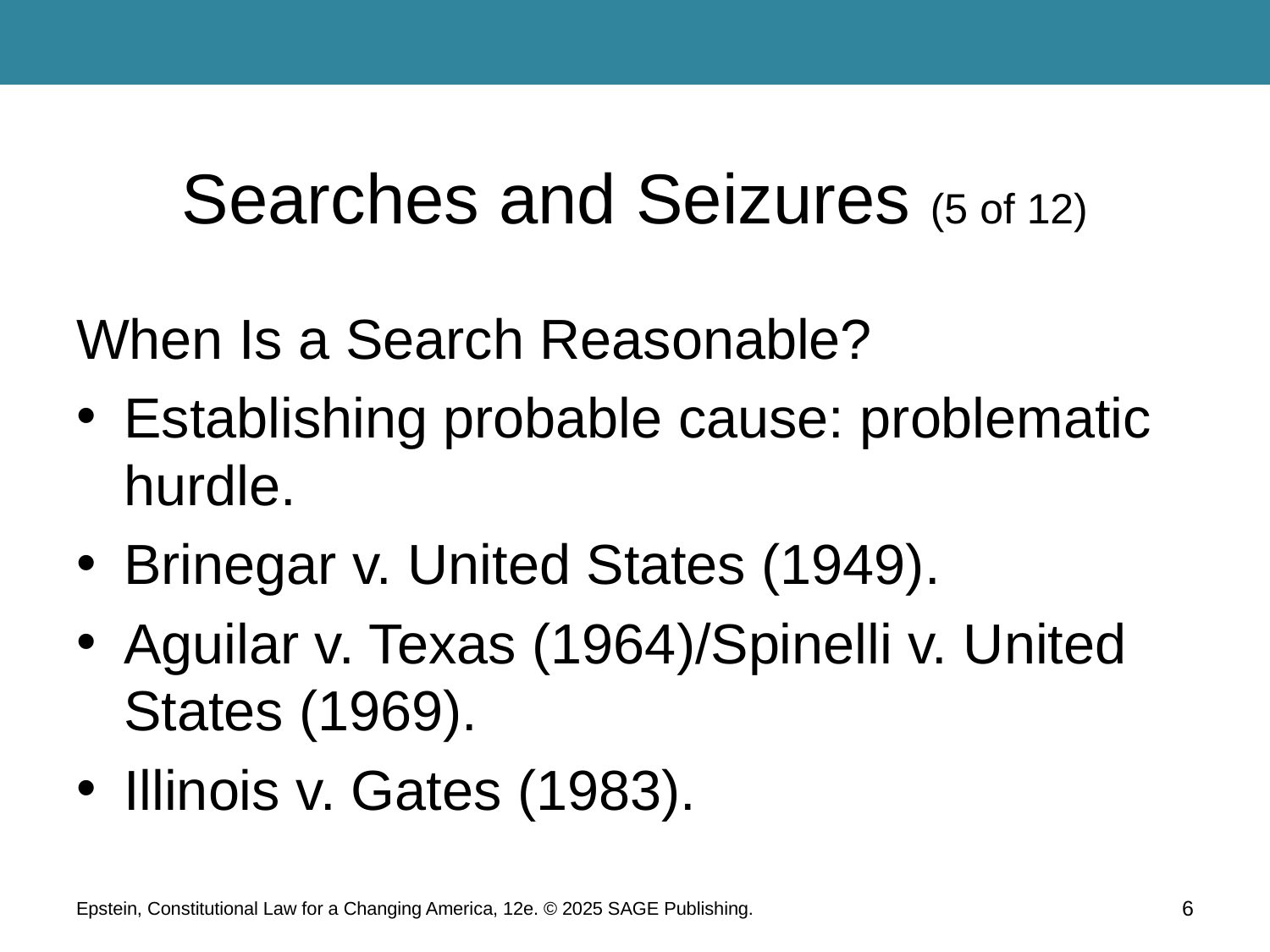

# Searches and Seizures (5 of 12)
When Is a Search Reasonable?
Establishing probable cause: problematic hurdle.
Brinegar v. United States (1949).
Aguilar v. Texas (1964)/Spinelli v. United States (1969).
Illinois v. Gates (1983).
Epstein, Constitutional Law for a Changing America, 12e. © 2025 SAGE Publishing.
6